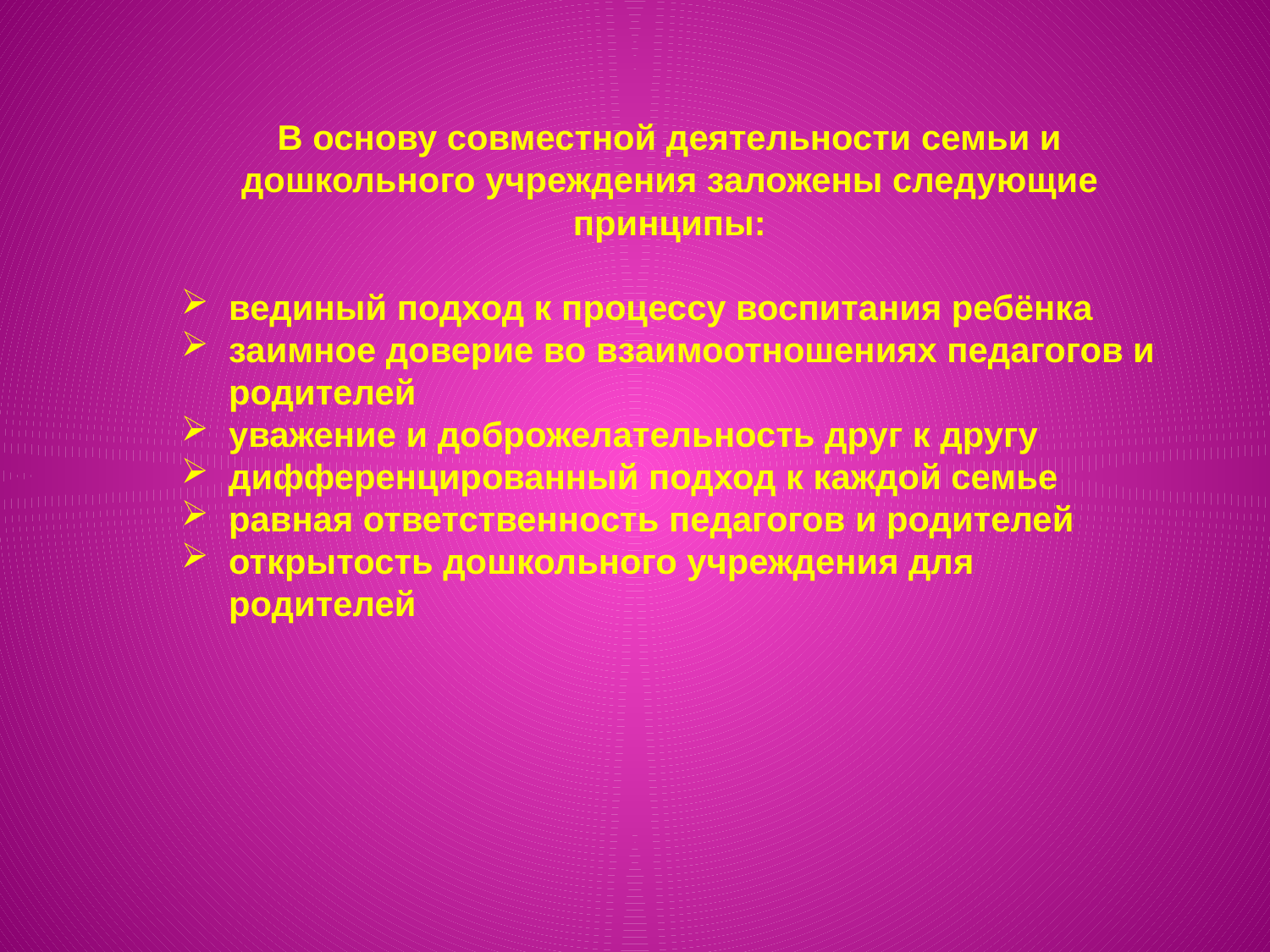

В основу совместной деятельности семьи и дошкольного учреждения заложены следующие принципы:
вединый подход к процессу воспитания ребёнка
заимное доверие во взаимоотношениях педагогов и родителей
уважение и доброжелательность друг к другу
дифференцированный подход к каждой семье
равная ответственность педагогов и родителей
открытость дошкольного учреждения для родителей